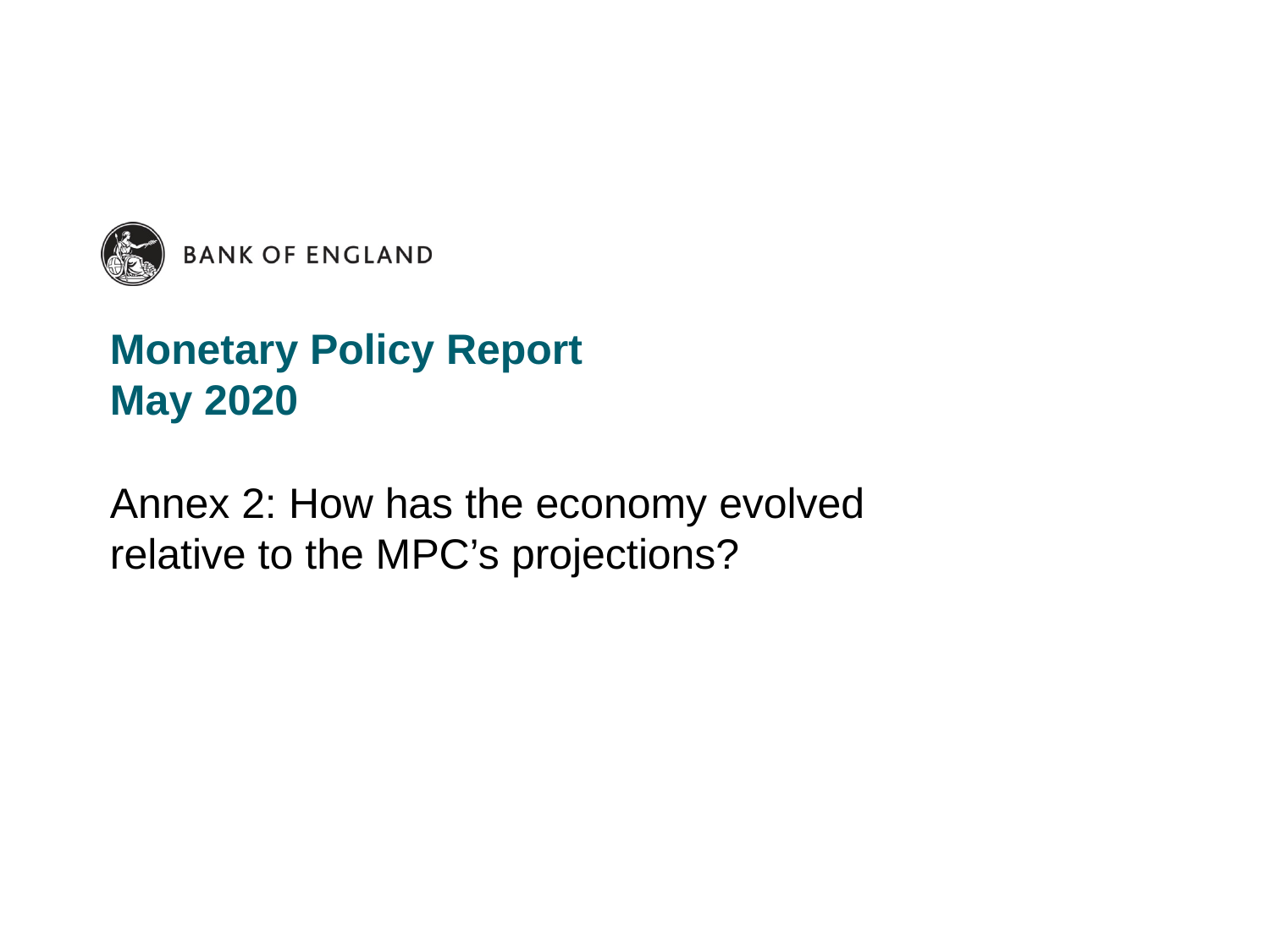

# Monetary Policy Report May 2020
Annex 2: How has the economy evolved relative to the MPC’s projections?